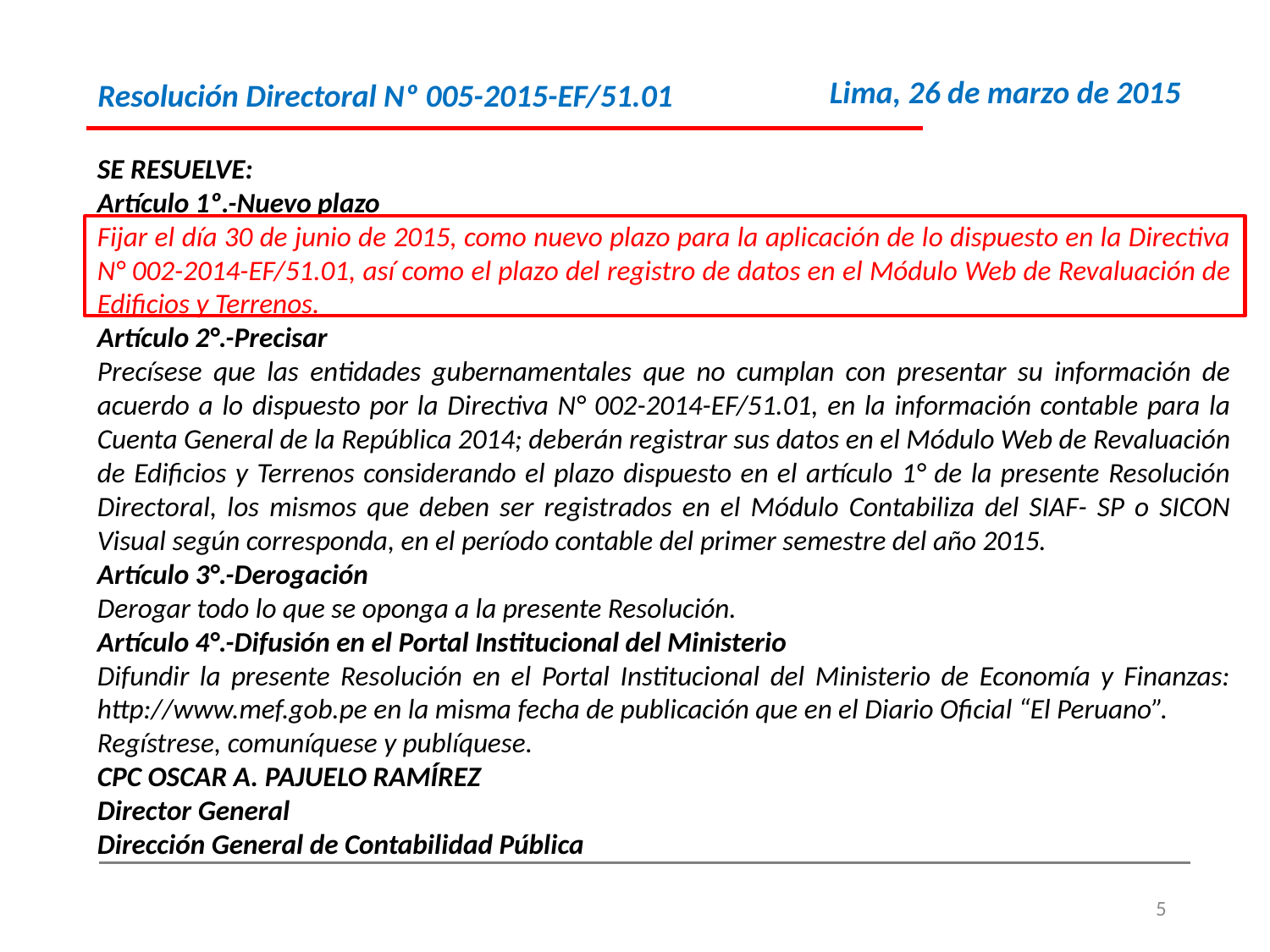

Lima, 26 de marzo de 2015
Resolución Directoral Nº 005-2015-EF/51.01
SE RESUELVE:
Artículo 1º.-Nuevo plazo
Fijar el día 30 de junio de 2015, como nuevo plazo para la aplicación de lo dispuesto en la Directiva N° 002-2014-EF/51.01, así como el plazo del registro de datos en el Módulo Web de Revaluación de Edificios y Terrenos.
Artículo 2°.-Precisar
Precísese que las entidades gubernamentales que no cumplan con presentar su información de acuerdo a lo dispuesto por la Directiva N° 002-2014-EF/51.01, en la información contable para la Cuenta General de la República 2014; deberán registrar sus datos en el Módulo Web de Revaluación de Edificios y Terrenos considerando el plazo dispuesto en el artículo 1° de la presente Resolución Directoral, los mismos que deben ser registrados en el Módulo Contabiliza del SIAF- SP o SICON Visual según corresponda, en el período contable del primer semestre del año 2015.
Artículo 3°.-Derogación
Derogar todo lo que se oponga a la presente Resolución.
Artículo 4°.-Difusión en el Portal Institucional del Ministerio
Difundir la presente Resolución en el Portal Institucional del Ministerio de Economía y Finanzas: http://www.mef.gob.pe en la misma fecha de publicación que en el Diario Oficial “El Peruano”.
Regístrese, comuníquese y publíquese.
CPC OSCAR A. PAJUELO RAMÍREZ
Director General
Dirección General de Contabilidad Pública

5